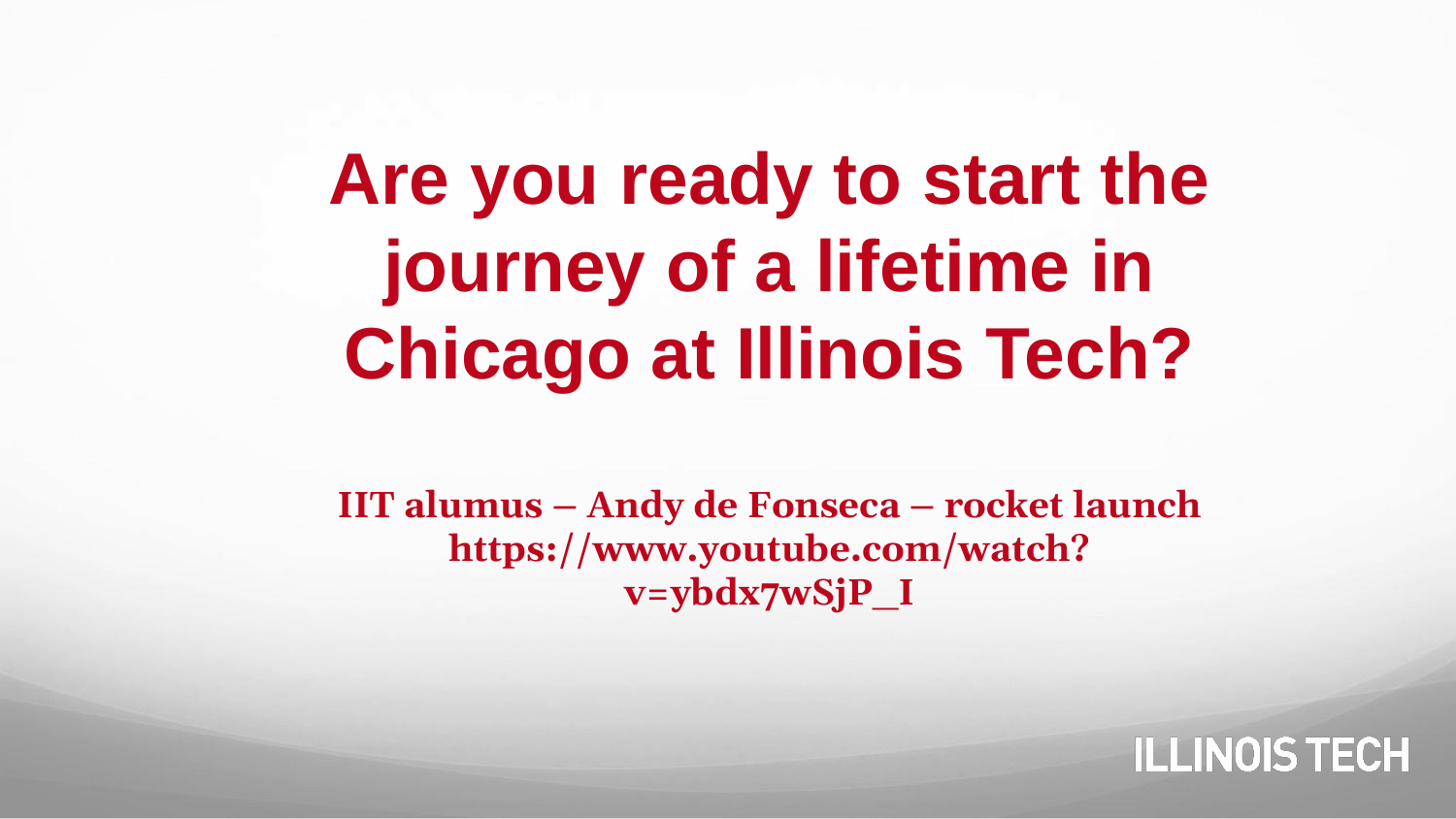

# Are you ready to start the journey of a lifetime in Chicago at Illinois Tech? IIT alumus – Andy de Fonseca – rocket launch https://www.youtube.com/watch?v=ybdx7wSjP_I